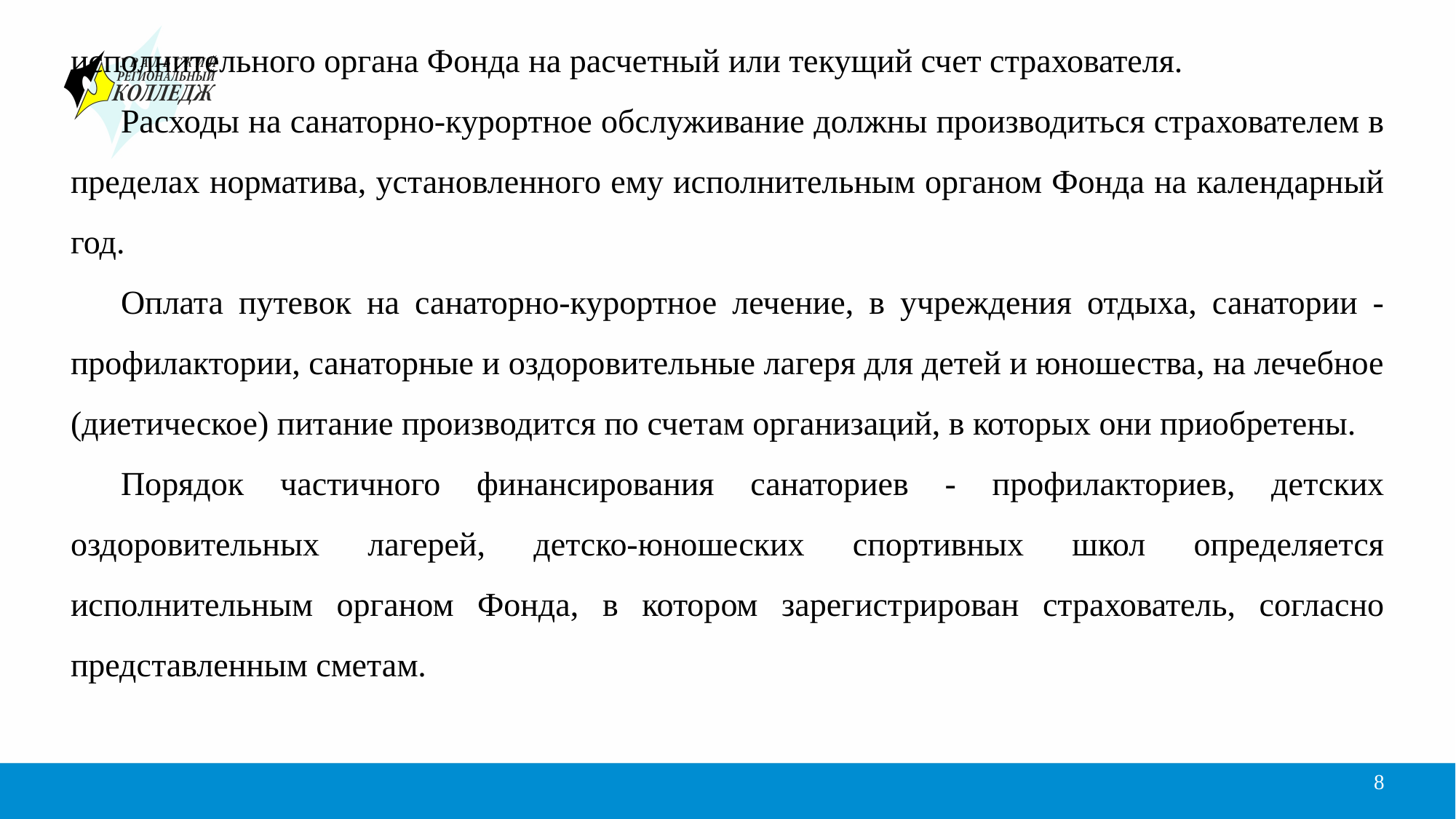

исполнительного органа Фонда на расчетный или текущий счет страхователя.
Расходы на санаторно-курортное обслуживание должны производиться страхователем в пределах норматива, установленного ему исполнительным органом Фонда на календарный год.
Оплата путевок на санаторно-курортное лечение, в учреждения отдыха, санатории - профилактории, санаторные и оздоровительные лагеря для детей и юношества, на лечебное (диетическое) питание производится по счетам организаций, в которых они приобретены.
Порядок частичного финансирования санаториев - профилакториев, детских оздоровительных лагерей, детско-юношеских спортивных школ определяется исполнительным органом Фонда, в котором зарегистрирован страхователь, согласно представленным сметам.

8